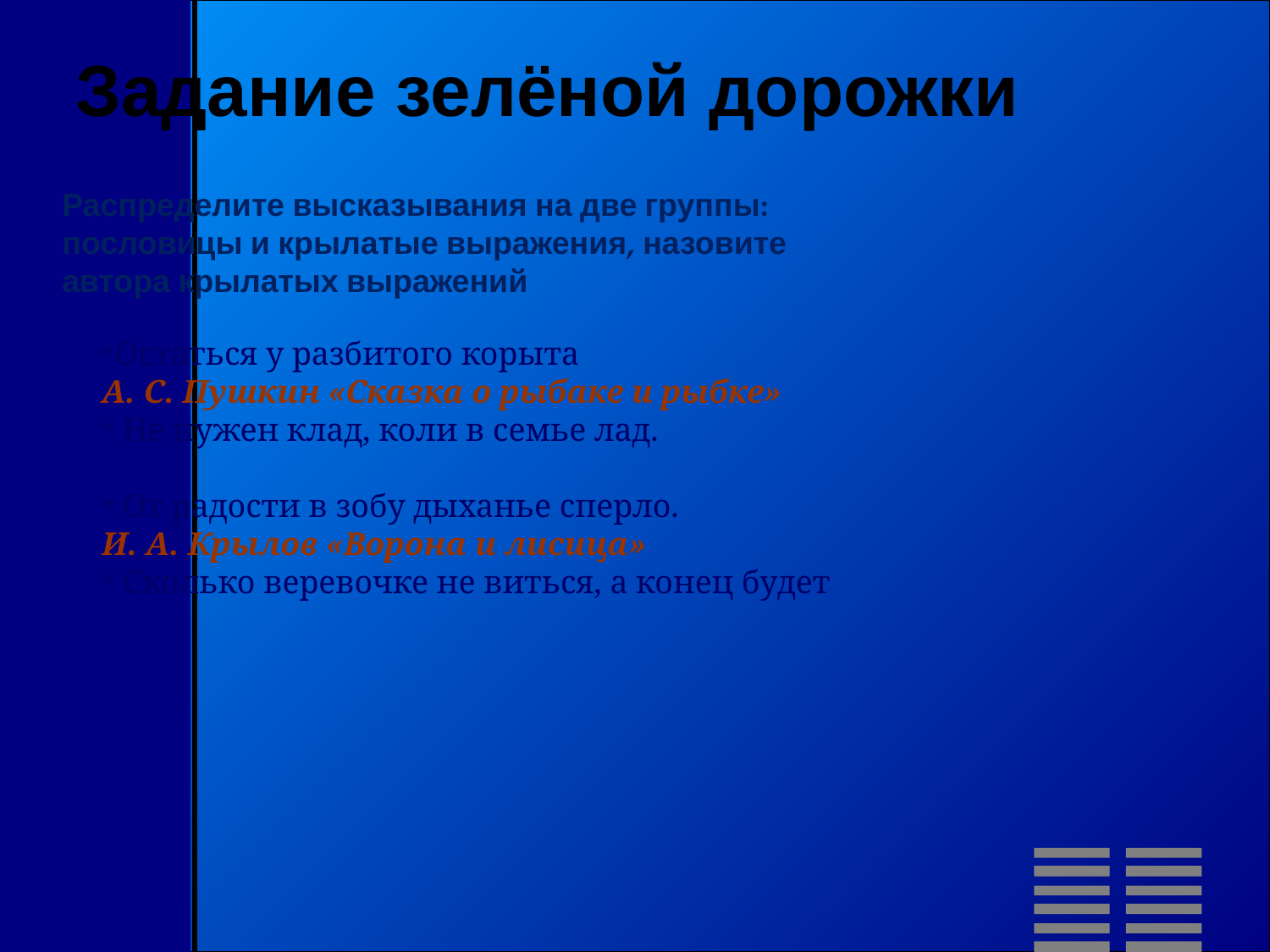

Задание зелёной дорожки

Распределите высказывания на две группы: пословицы и крылатые выражения, назовите автора крылатых выражений
Остаться у разбитого корыта
А. С. Пушкин «Сказка о рыбаке и рыбке»
 Не нужен клад, коли в семье лад.

 От радости в зобу дыханье сперло.
И. А. Крылов «Ворона и лисица»
 Сколько веревочке не виться, а конец будет